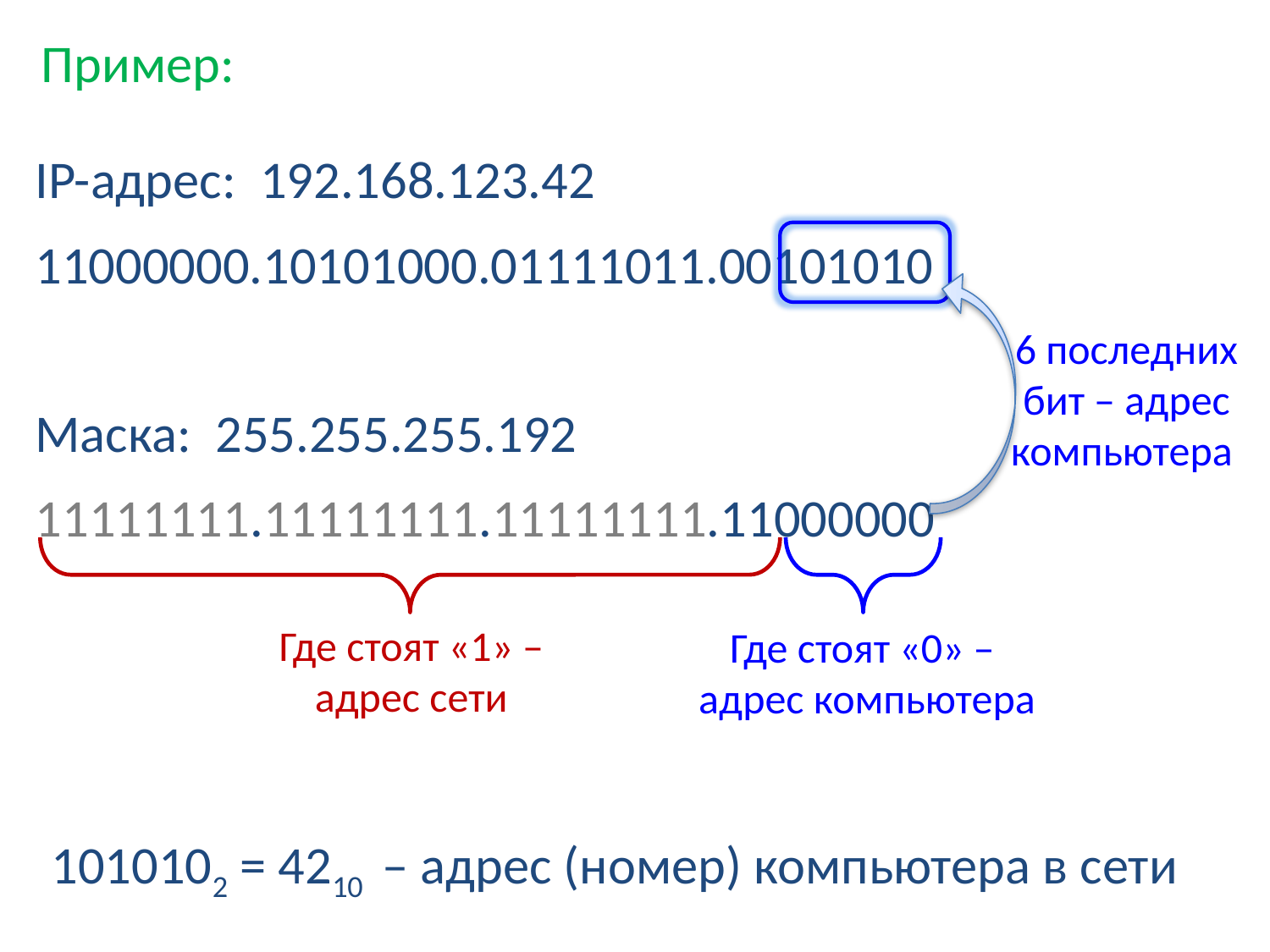

Пример:
IP-адрес:  192.168.123.42
11000000.10101000.01111011.00101010

Маска:  255.255.255.192
11111111.11111111.11111111.11000000

6 последних бит – адрес компьютера

Где стоят «1» – адрес сети
Где стоят «0» –
 адрес компьютера
1010102 = 4210  – адрес (номер) компьютера в сети